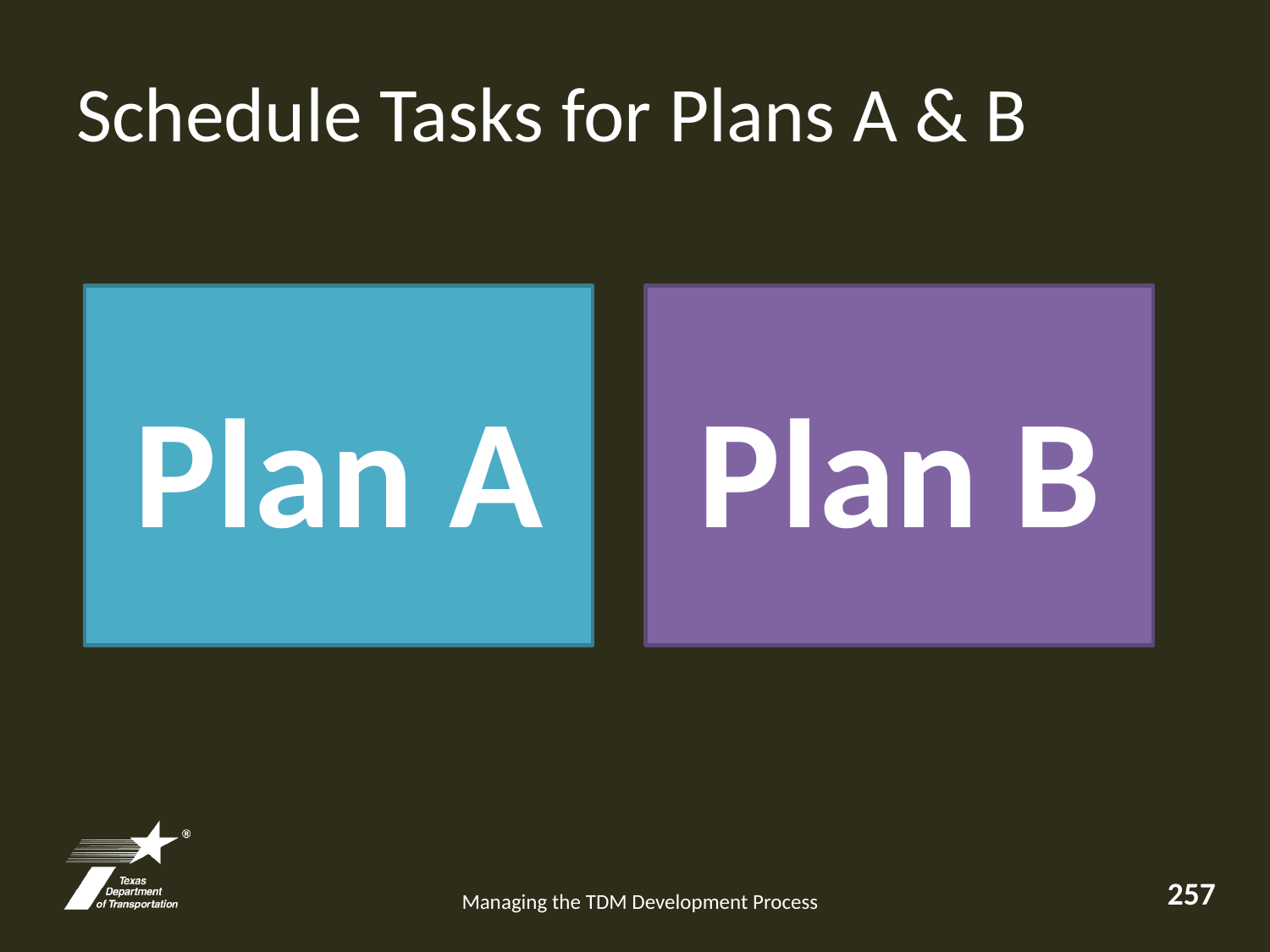

# Schedule Tasks for Plans A & B
Plan A
Plan B